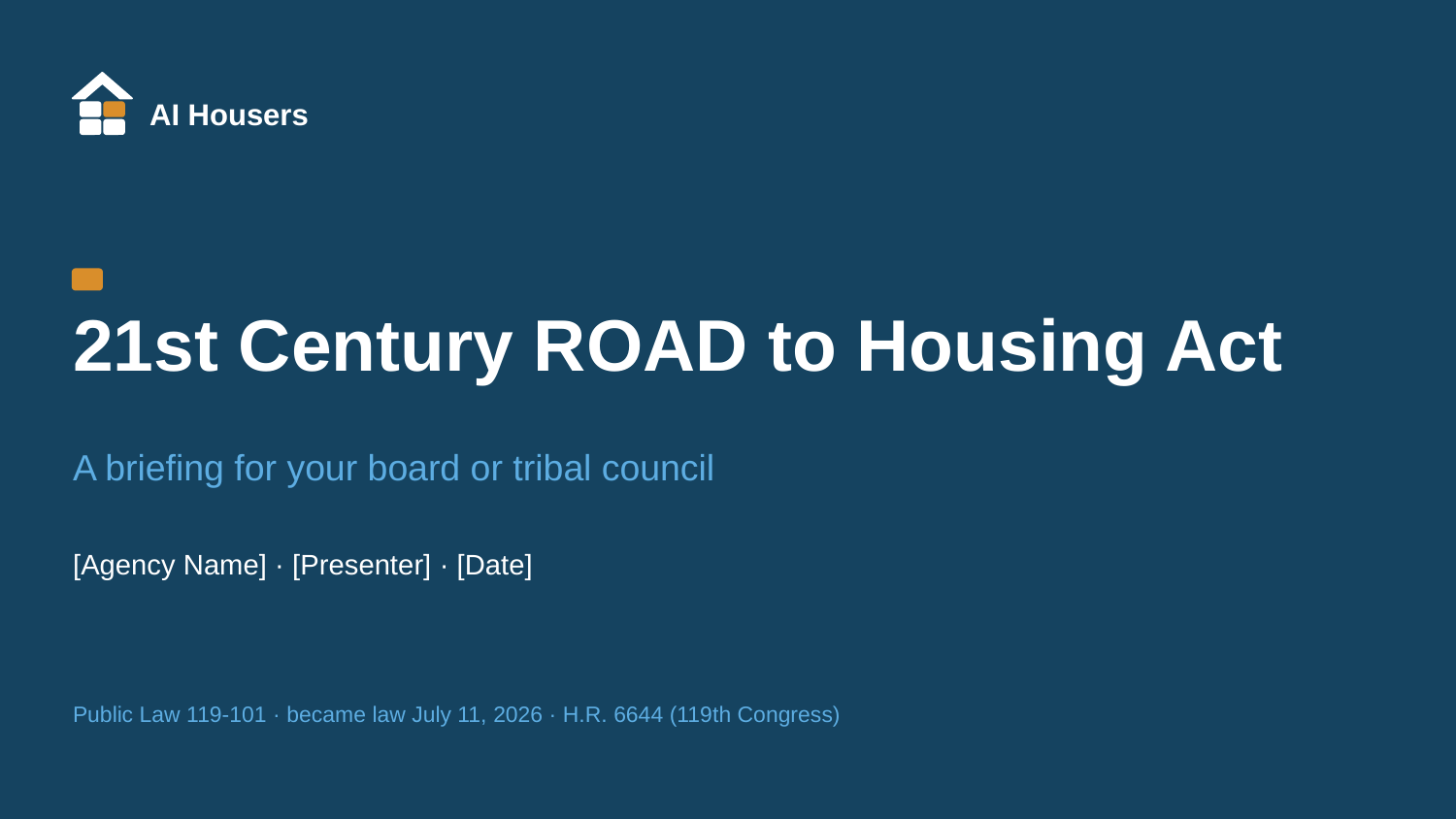

AI Housers

21st Century ROAD to Housing Act
A briefing for your board or tribal council
[Agency Name] · [Presenter] · [Date]
Public Law 119-101 · became law July 11, 2026 · H.R. 6644 (119th Congress)